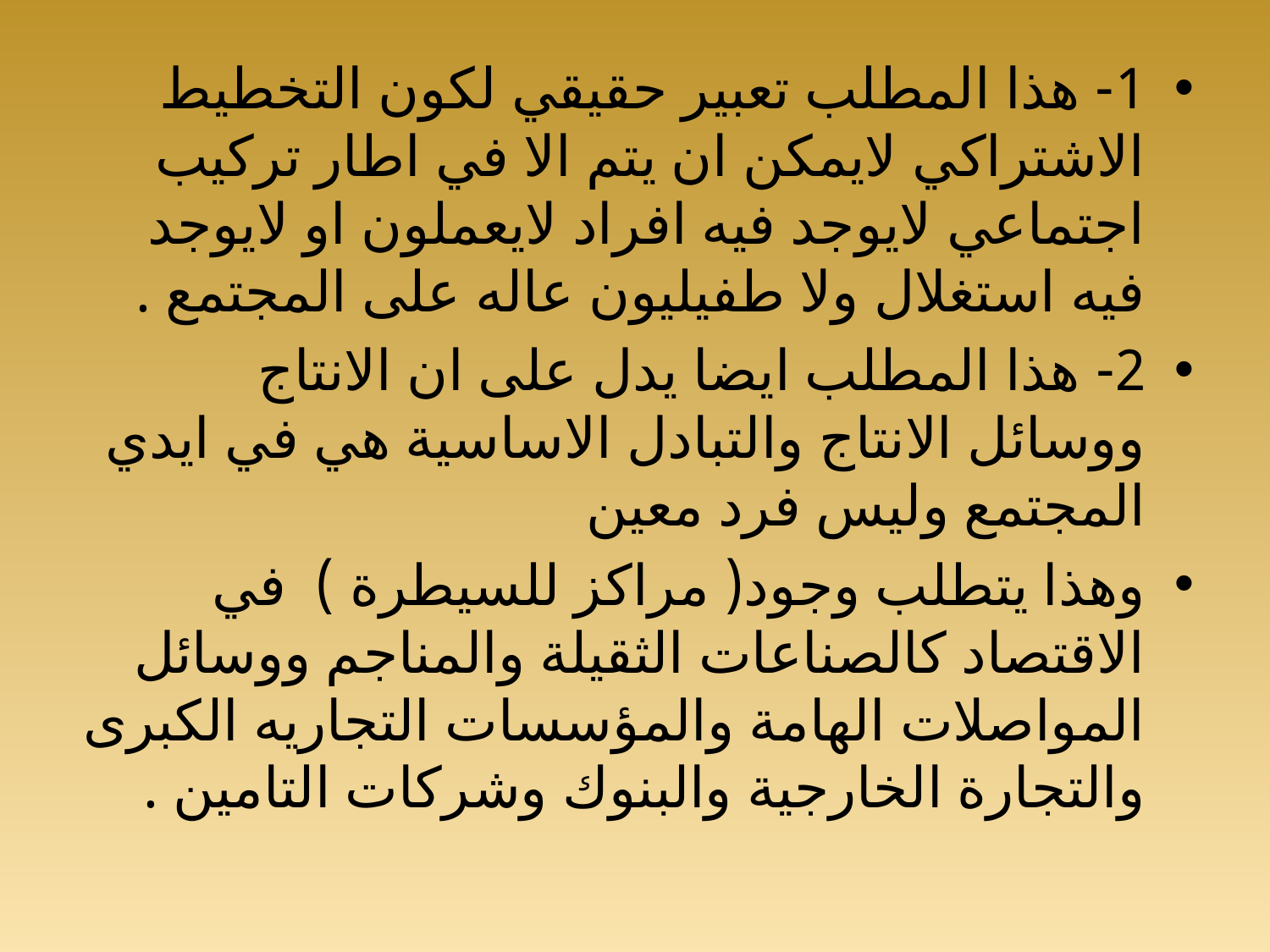

1- هذا المطلب تعبير حقيقي لكون التخطيط الاشتراكي لايمكن ان يتم الا في اطار تركيب اجتماعي لايوجد فيه افراد لايعملون او لايوجد فيه استغلال ولا طفيليون عاله على المجتمع .
2- هذا المطلب ايضا يدل على ان الانتاج ووسائل الانتاج والتبادل الاساسية هي في ايدي المجتمع وليس فرد معين
وهذا يتطلب وجود( مراكز للسيطرة )  في الاقتصاد كالصناعات الثقيلة والمناجم ووسائل المواصلات الهامة والمؤسسات التجاريه الكبرى والتجارة الخارجية والبنوك وشركات التامين .